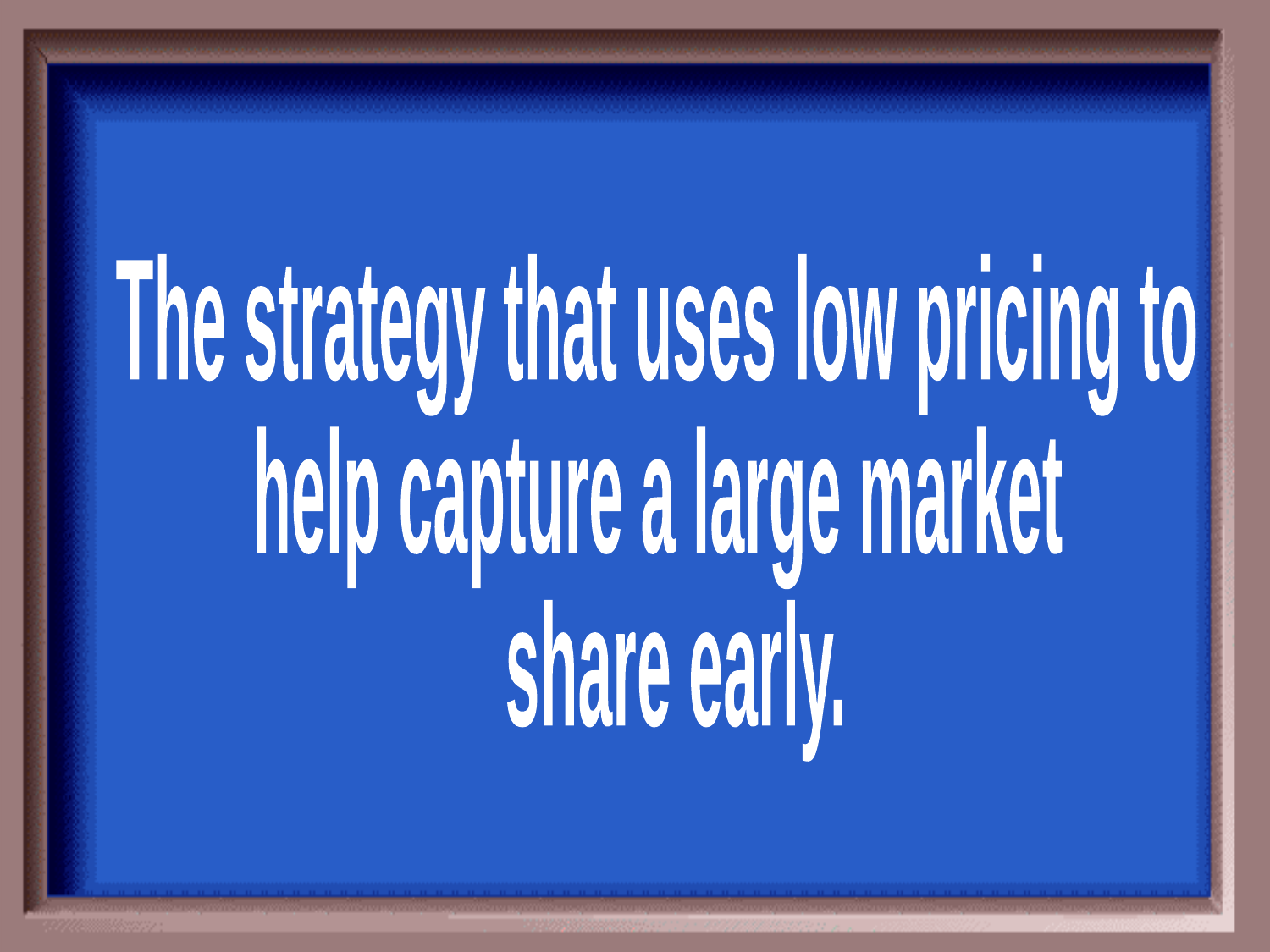

The strategy that uses low pricing to
help capture a large market
 share early.